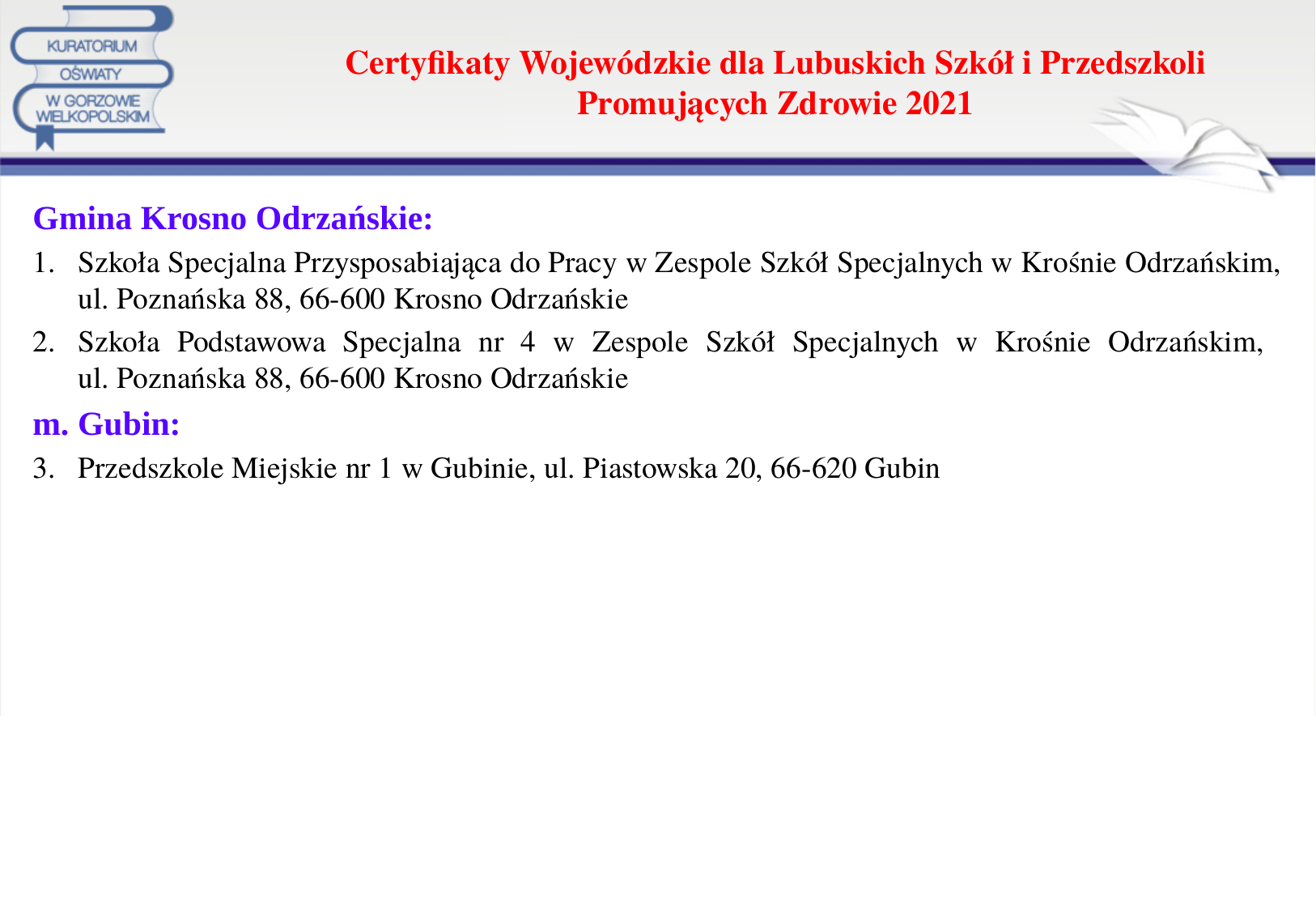

# Certyfikaty Wojewódzkie dla Lubuskich Szkół i Przedszkoli Promujących Zdrowie 2021
Gmina Krosno Odrzańskie:
Szkoła Specjalna Przysposabiająca do Pracy w Zespole Szkół Specjalnych w Krośnie Odrzańskim, ul. Poznańska 88, 66-600 Krosno Odrzańskie
Szkoła Podstawowa Specjalna nr 4 w Zespole Szkół Specjalnych w Krośnie Odrzańskim,
ul. Poznańska 88, 66-600 Krosno Odrzańskie
m. Gubin:
Przedszkole Miejskie nr 1 w Gubinie, ul. Piastowska 20, 66-620 Gubin